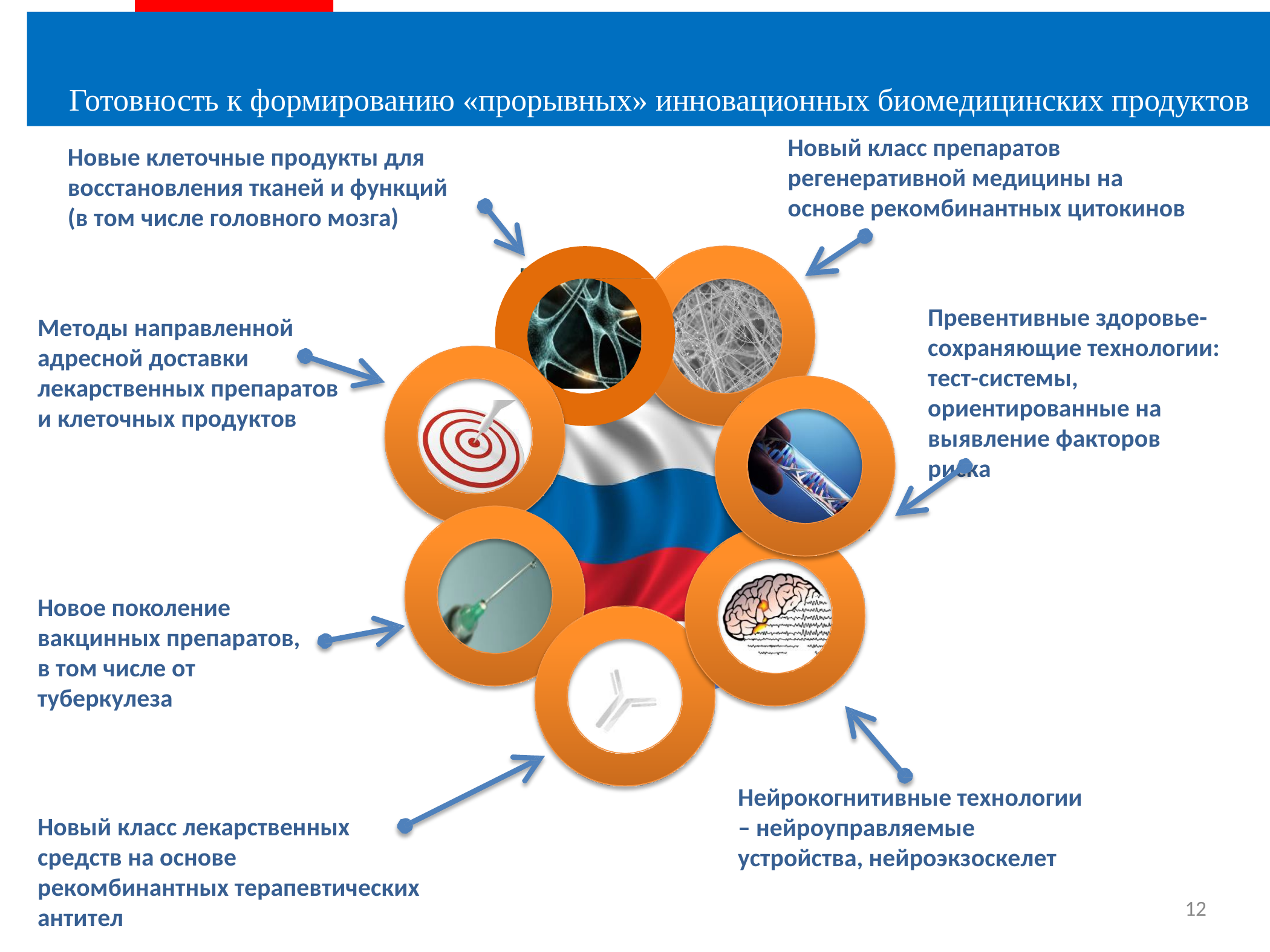

# Готовность к формированию «прорывных» инновационных биомедицинских продуктов

Новый класс препаратов регенеративной медицины на основе рекомбинантных цитокинов
Новые клеточные продукты для восстановления тканей и функций (в том числе головного мозга)

Превентивные здоровье- сохраняющие технологии: тест-системы, ориентированные на выявление факторов риска
Методы направленной адресной доставки лекарственных препаратов и клеточных продуктов

Новое поколение вакцинных препаратов, в том числе от туберкулеза

Нейрокогнитивные технологии – нейроуправляемые устройства, нейроэкзоскелет

Новый класс лекарственных средств на основе рекомбинантных терапевтических антител
12